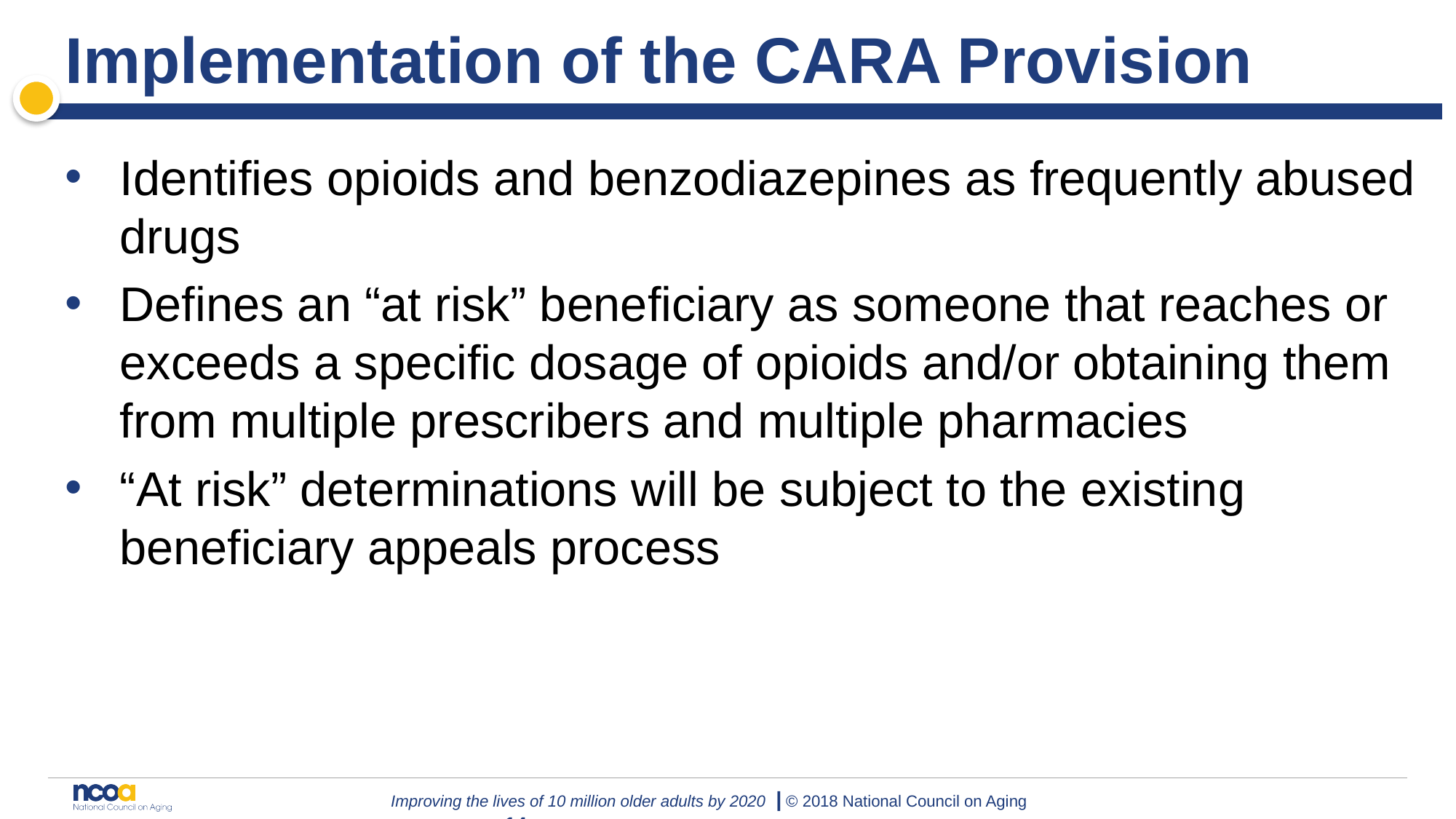

# Implementation of the CARA Provision
Identifies opioids and benzodiazepines as frequently abused drugs
Defines an “at risk” beneficiary as someone that reaches or exceeds a specific dosage of opioids and/or obtaining them from multiple prescribers and multiple pharmacies
“At risk” determinations will be subject to the existing beneficiary appeals process